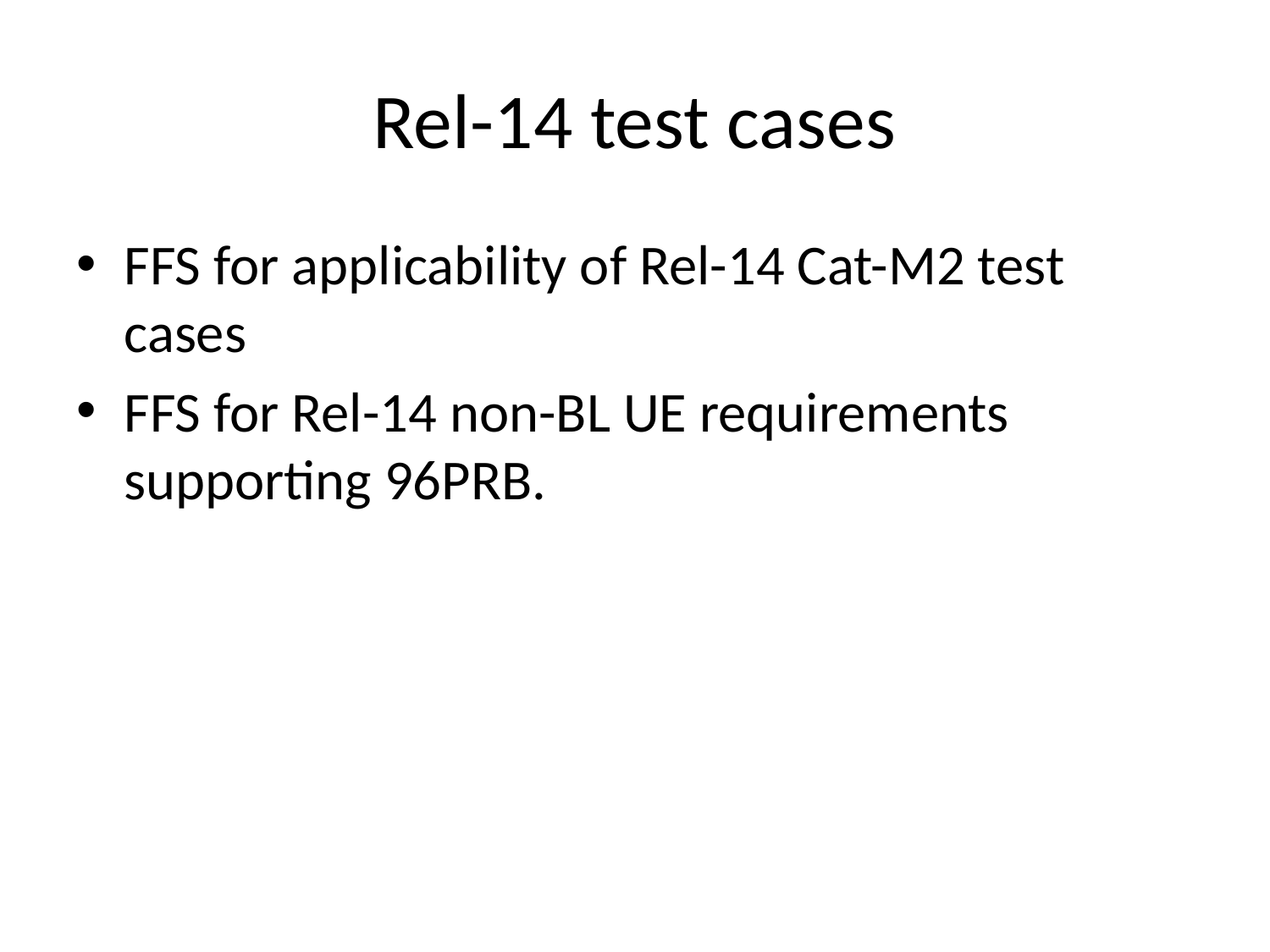

# Rel-14 test cases
FFS for applicability of Rel-14 Cat-M2 test cases
FFS for Rel-14 non-BL UE requirements supporting 96PRB.